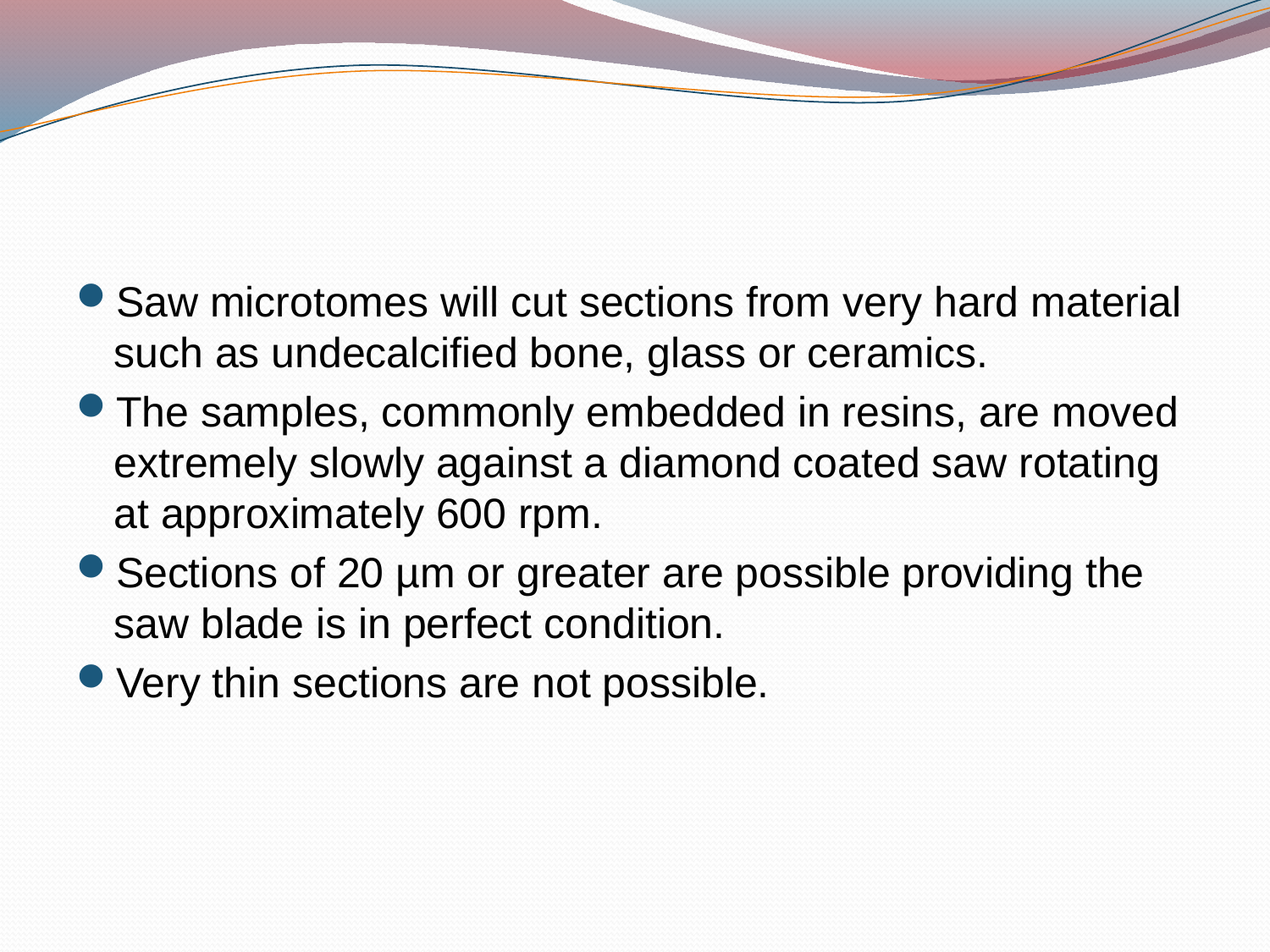

Saw microtomes will cut sections from very hard material such as undecalcified bone, glass or ceramics.
The samples, commonly embedded in resins, are moved extremely slowly against a diamond coated saw rotating at approximately 600 rpm.
Sections of 20 µm or greater are possible providing the saw blade is in perfect condition.
Very thin sections are not possible.